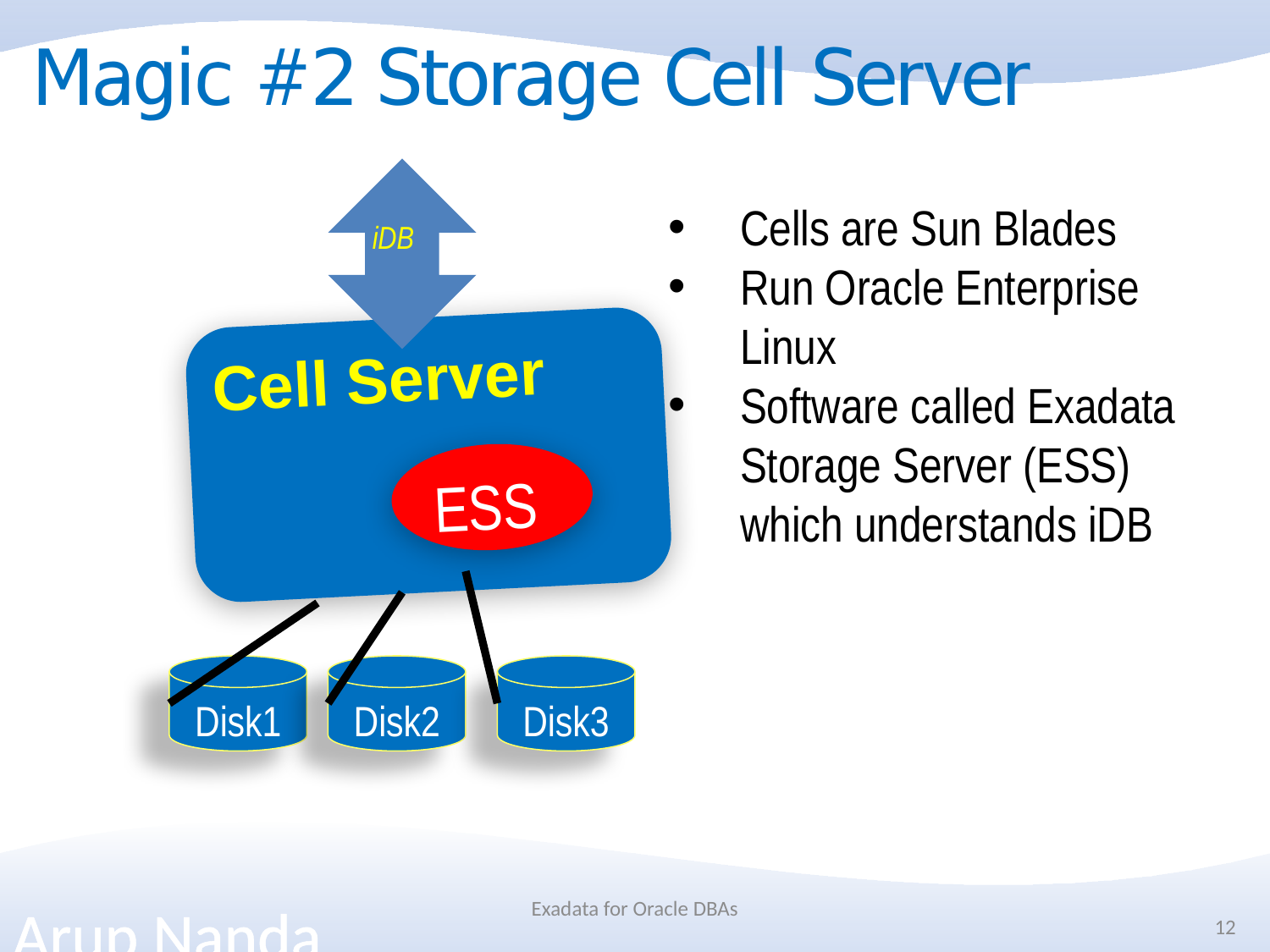

# Magic #2 Storage Cell Server

Cells are Sun Blades
Run Oracle Enterprise Linux
Software called Exadata Storage Server (ESS) which understands iDB
iDB
Cell Server
ESS
Disk1
Disk2
Disk3
Exadata for Oracle DBAs
12